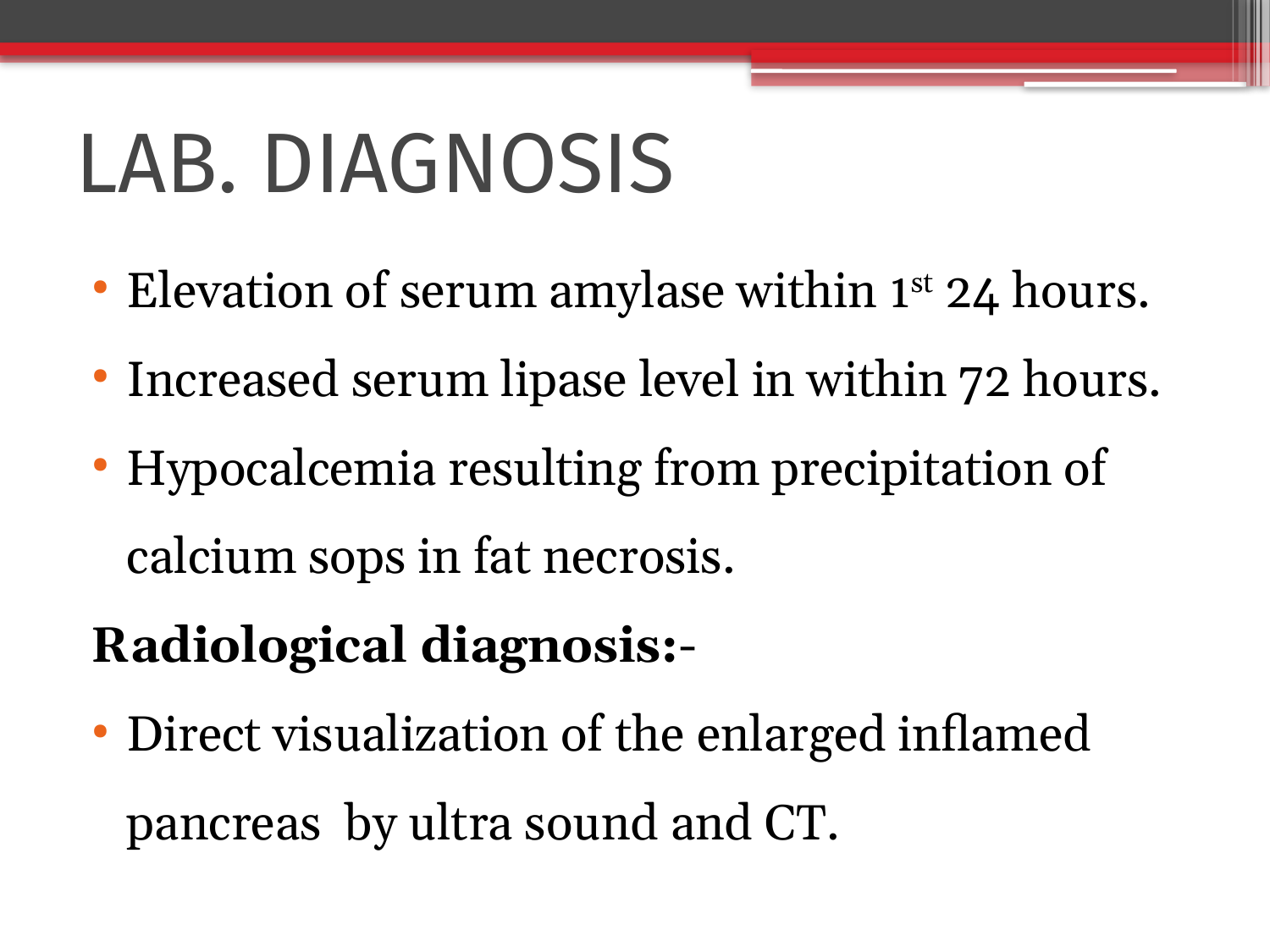

# LAB. DIAGNOSIS
Elevation of serum amylase within 1st 24 hours.
Increased serum lipase level in within 72 hours.
Hypocalcemia resulting from precipitation of calcium sops in fat necrosis.
Radiological diagnosis:-
Direct visualization of the enlarged inflamed pancreas  by ultra sound and CT.